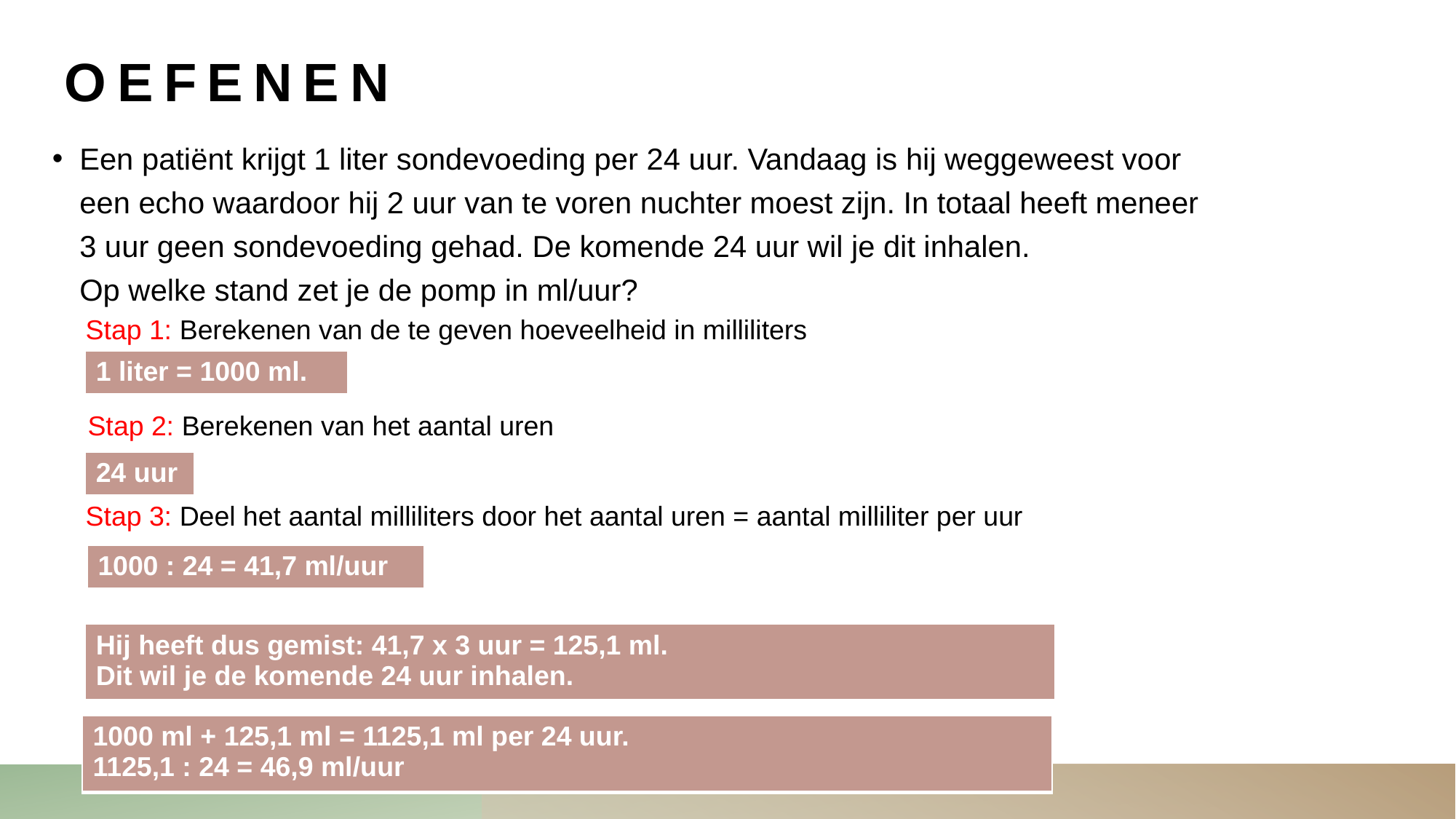

# oefenen
Een patiënt krijgt 1 liter sondevoeding per 24 uur. Vandaag is hij weggeweest voor een echo waardoor hij 2 uur van te voren nuchter moest zijn. In totaal heeft meneer 3 uur geen sondevoeding gehad. De komende 24 uur wil je dit inhalen.
Op welke stand zet je de pomp in ml/uur?

Stap 1: Berekenen van de te geven hoeveelheid in milliliters
| 1 liter = 1000 ml. |
| --- |
Stap 2: Berekenen van het aantal uren

Stap 3: Deel het aantal milliliters door het aantal uren = aantal milliliter per uur
| 24 uur |
| --- |
| 1000 : 24 = 41,7 ml/uur |
| --- |
| Hij heeft dus gemist: 41,7 x 3 uur = 125,1 ml. Dit wil je de komende 24 uur inhalen. |
| --- |
| 1000 ml + 125,1 ml = 1125,1 ml per 24 uur. 1125,1 : 24 = 46,9 ml/uur |
| --- |